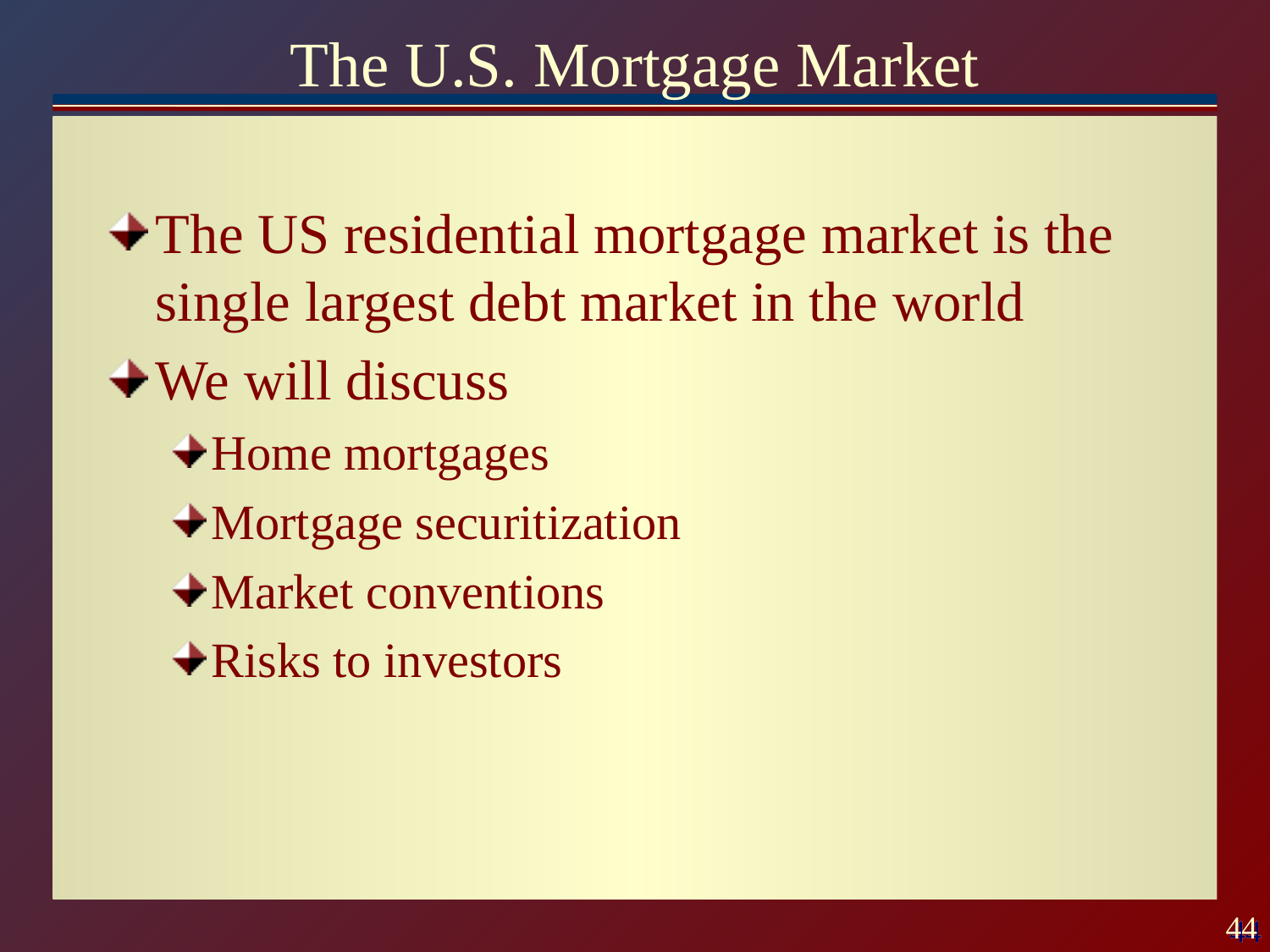

# The U.S. Mortgage Market
The US residential mortgage market is the single largest debt market in the world
We will discuss
Home mortgages
Mortgage securitization
Market conventions
Risks to investors